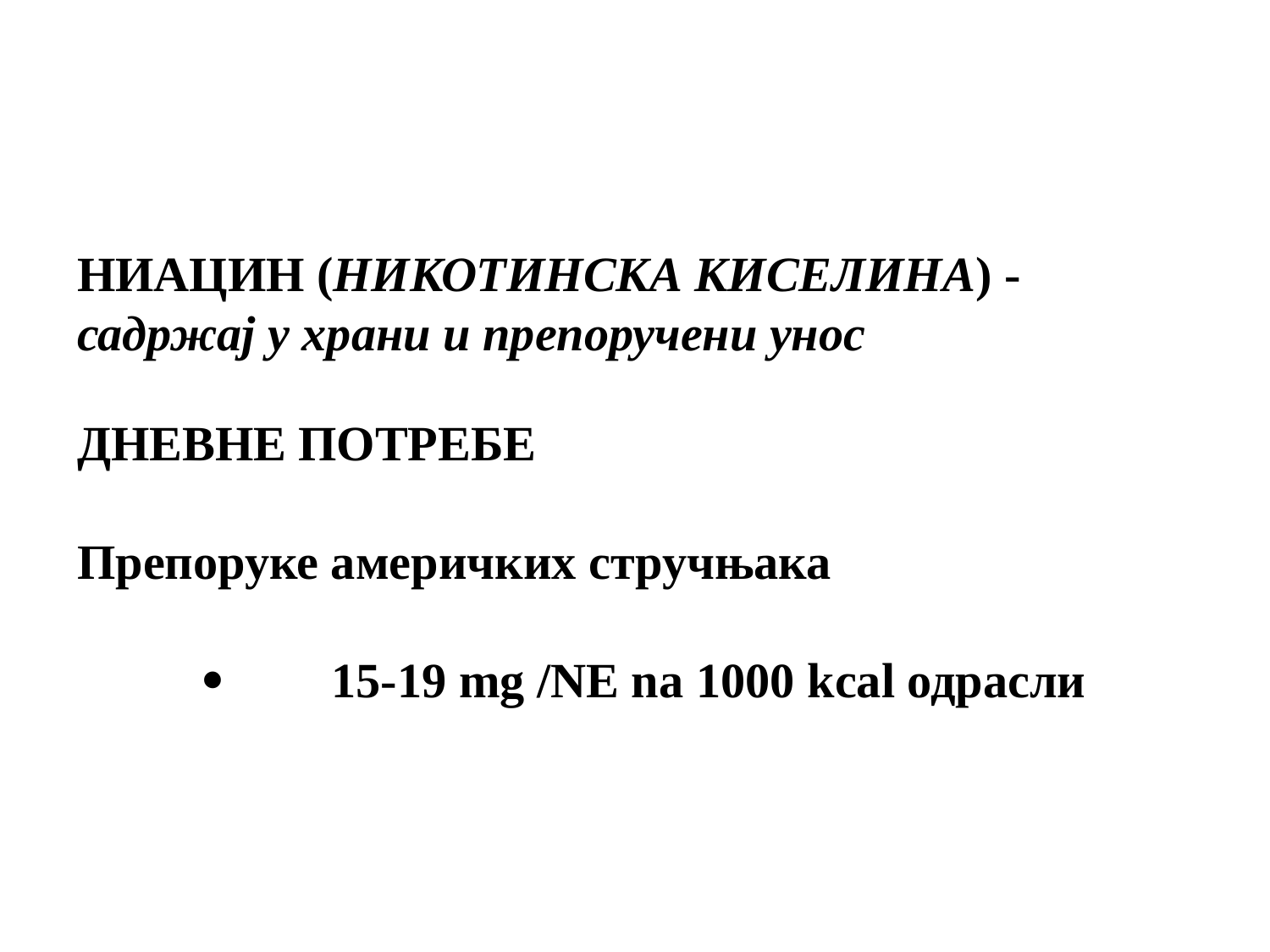

НИАЦИН (НИКОТИНСКА КИСЕЛИНА) - садржај у храни и препоручени унос

ДНЕВНЕ ПОТРЕБЕ

Препоруке америчких стручњака

•	15-19 mg /NE na 1000 kcаl одрасли